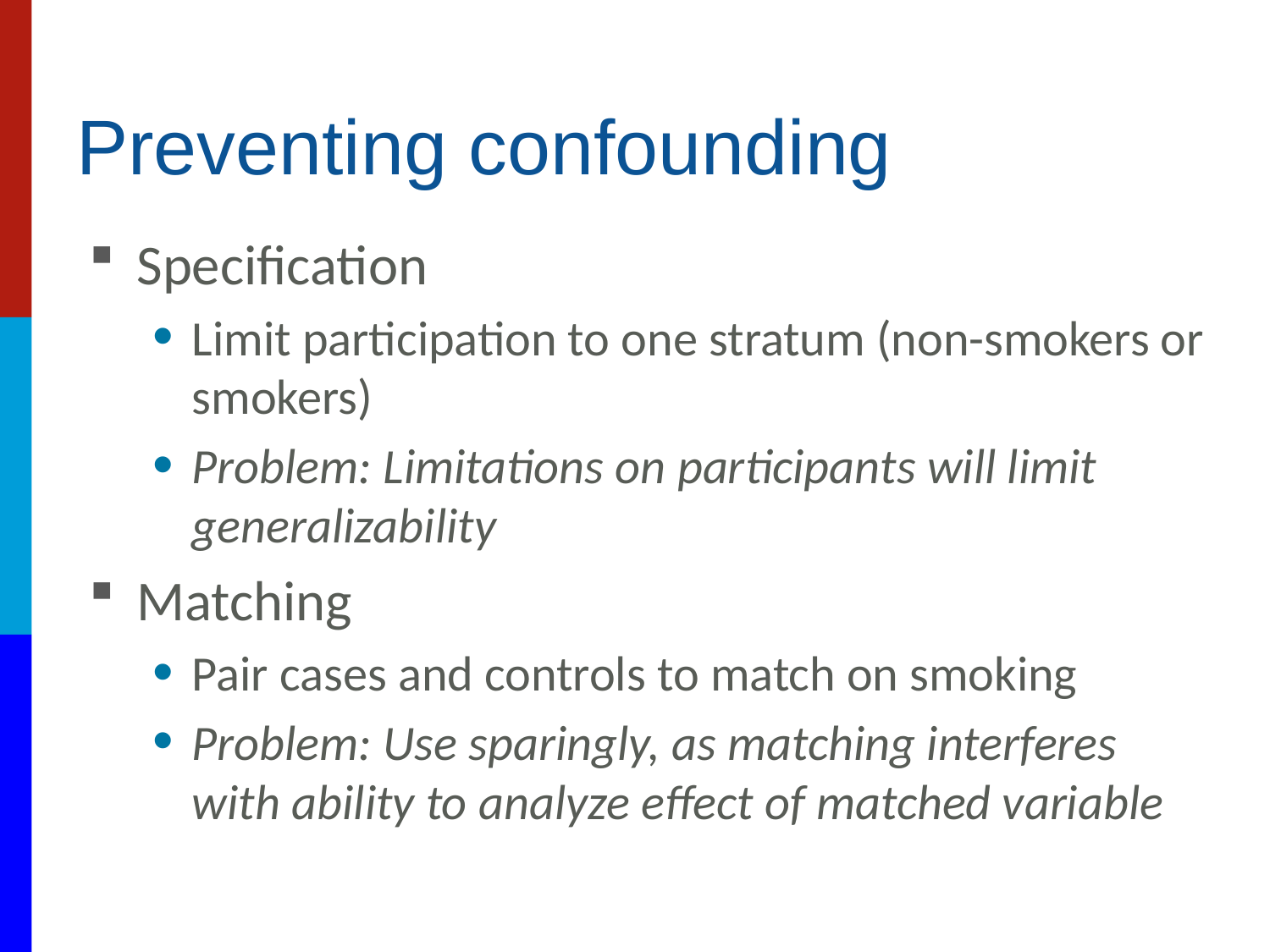

# Preventing confounding
Specification
Limit participation to one stratum (non-smokers or smokers)
Problem: Limitations on participants will limit generalizability
Matching
Pair cases and controls to match on smoking
Problem: Use sparingly, as matching interferes with ability to analyze effect of matched variable